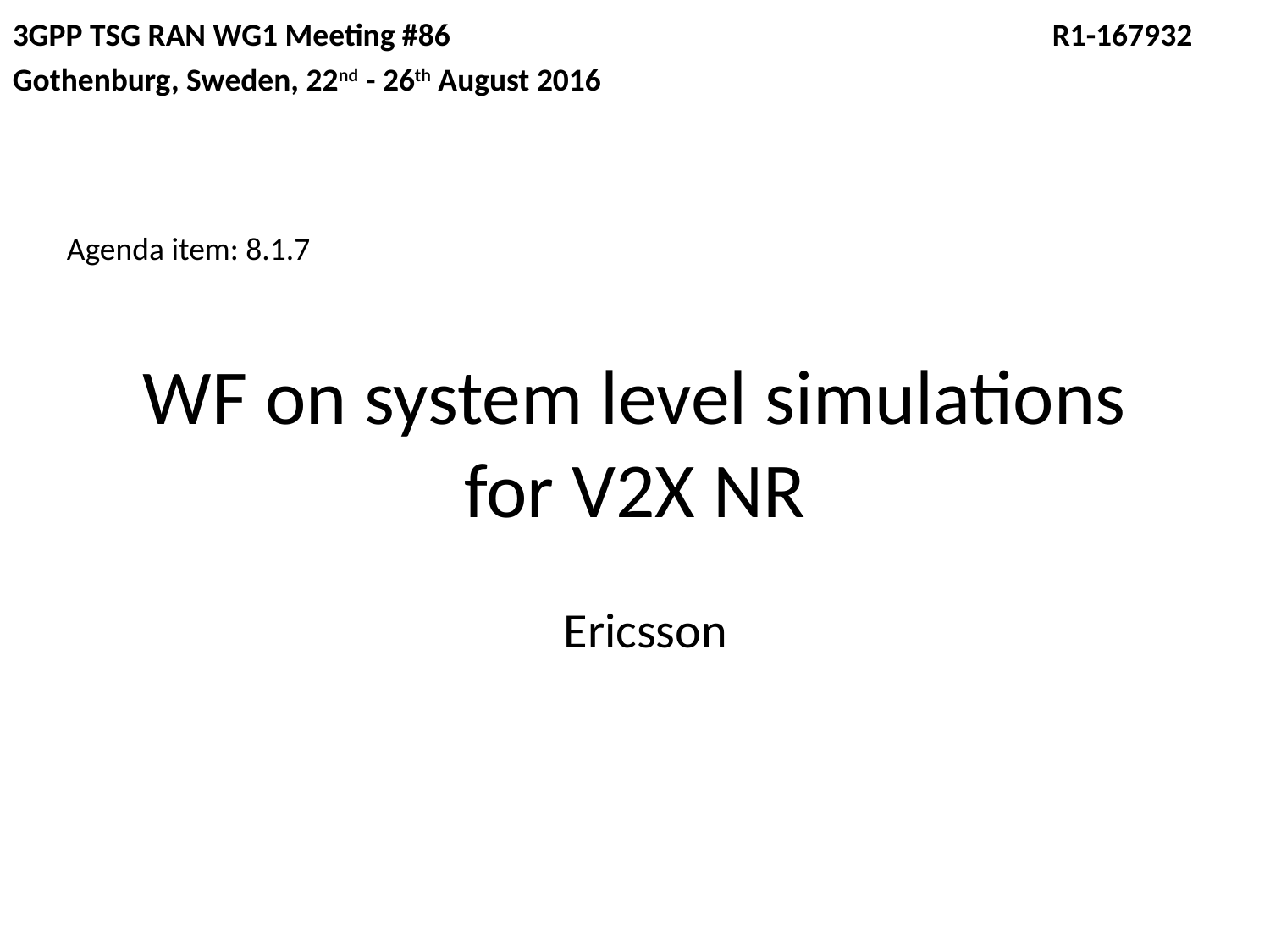

3GPP TSG RAN WG1 Meeting #86				                     R1-167932
Gothenburg, Sweden, 22nd - 26th August 2016
Agenda item: 8.1.7
# WF on system level simulations for V2X NR
Ericsson